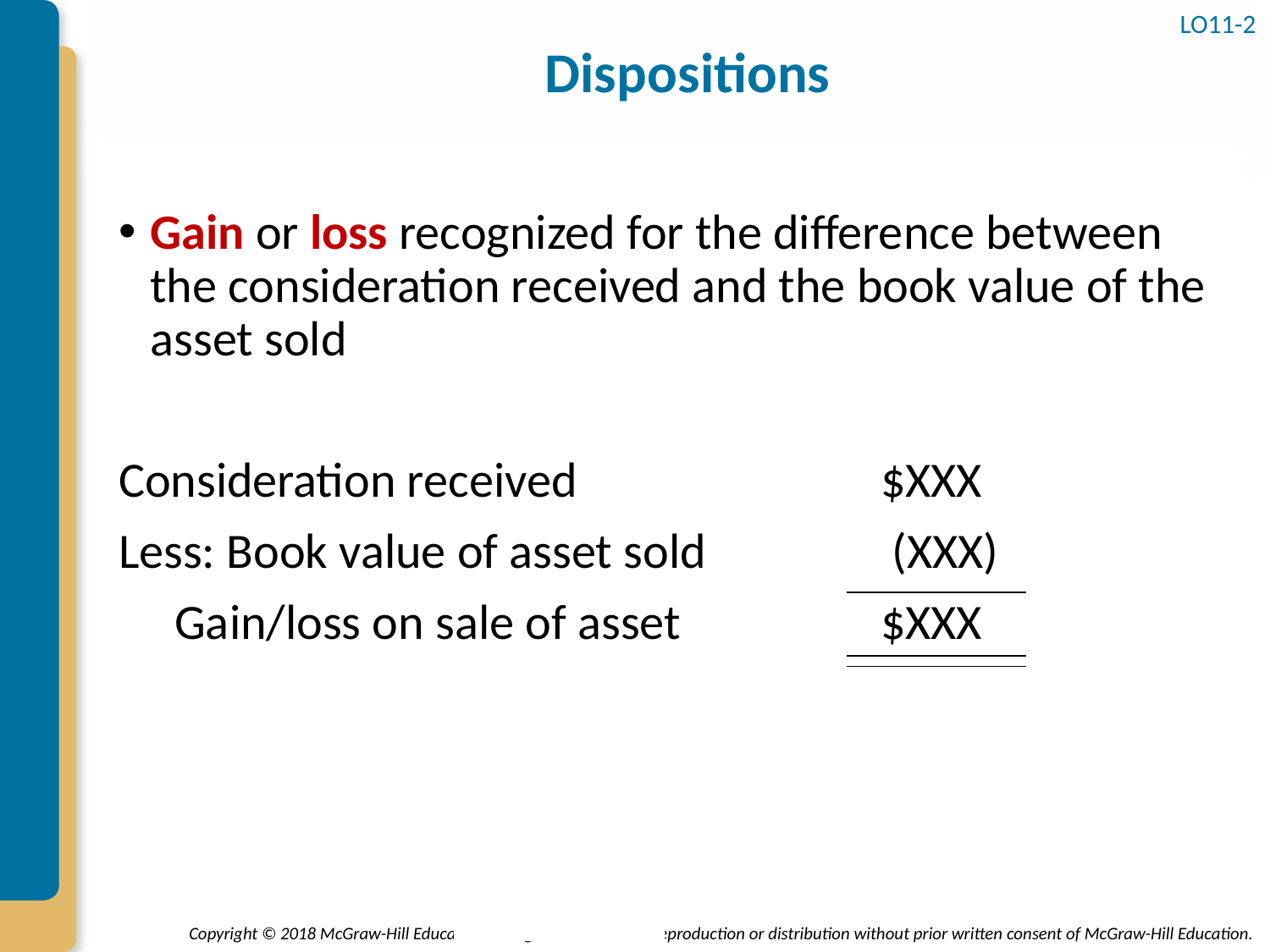

# Dispositions
LO11-2
Gain or loss recognized for the difference between the consideration received and the book value of the asset sold

Consideration received			$XXX
Less: Book value of asset sold		 (XXX)
     Gain/loss on sale of asset		$XXX